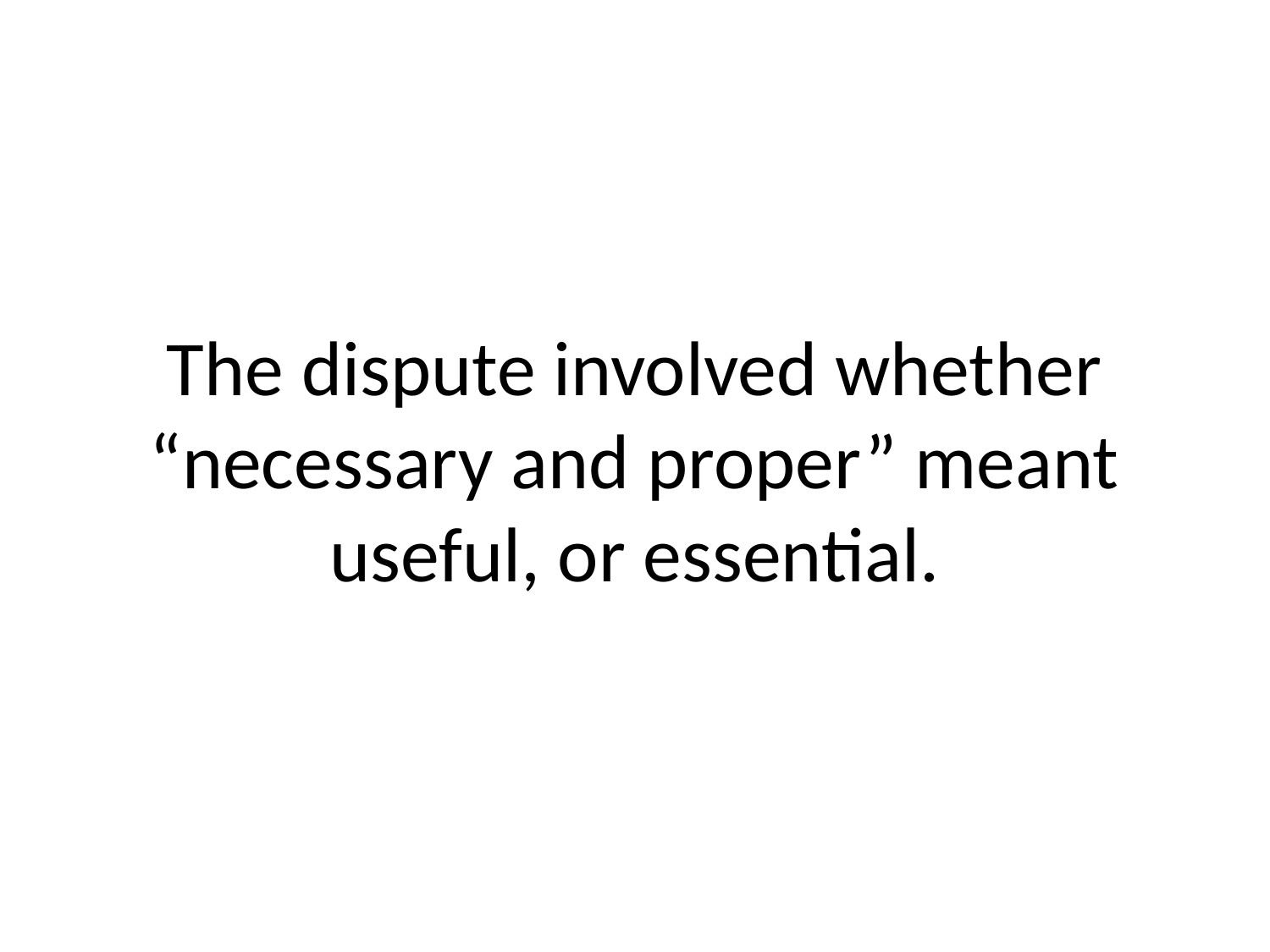

# The dispute involved whether “necessary and proper” meant useful, or essential.